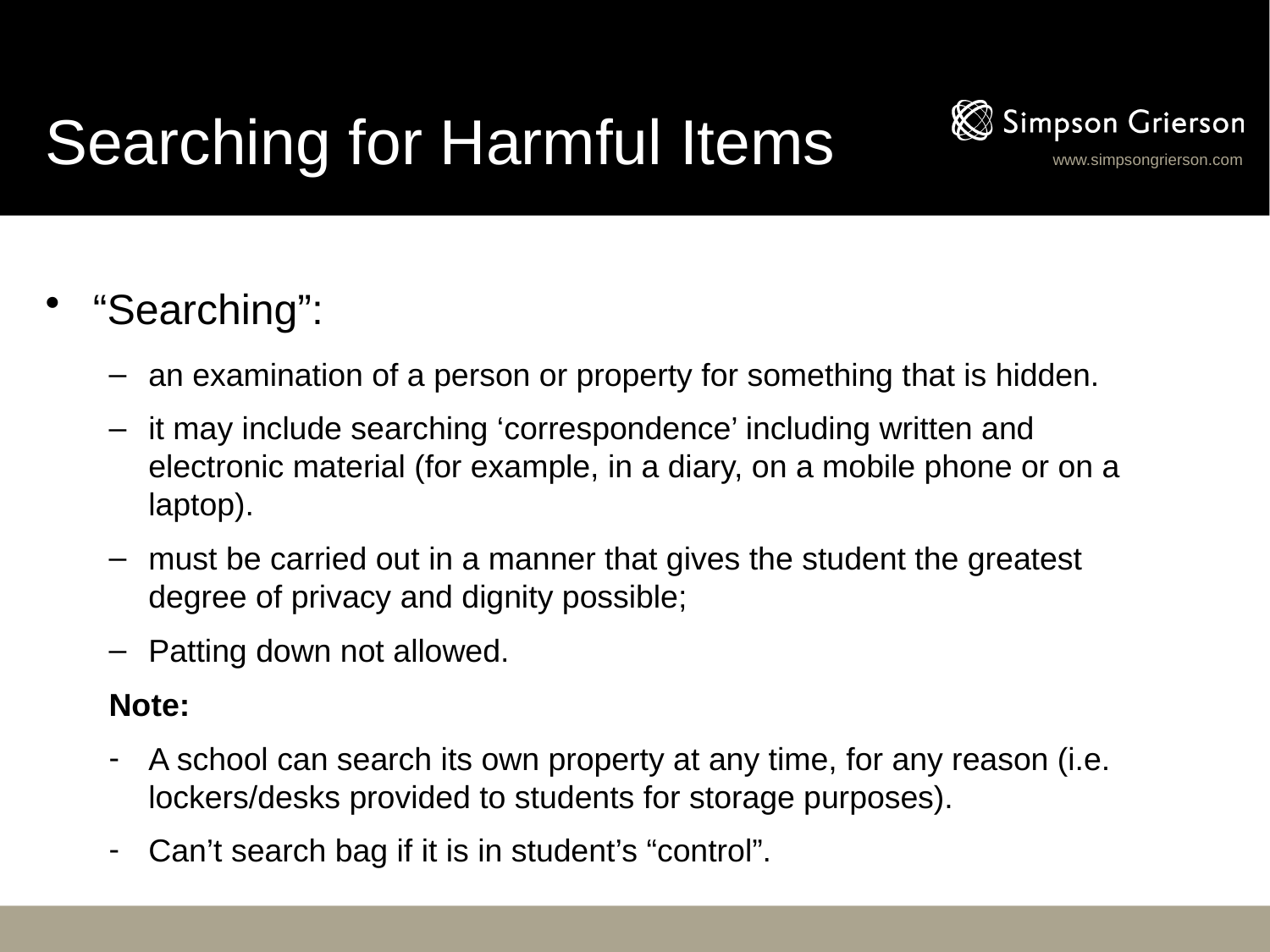

# Searching for Harmful Items
“Searching”:
an examination of a person or property for something that is hidden.
it may include searching ‘correspondence’ including written and electronic material (for example, in a diary, on a mobile phone or on a laptop).
must be carried out in a manner that gives the student the greatest degree of privacy and dignity possible;
Patting down not allowed.
Note:
A school can search its own property at any time, for any reason (i.e. lockers/desks provided to students for storage purposes).
Can’t search bag if it is in student’s “control”.